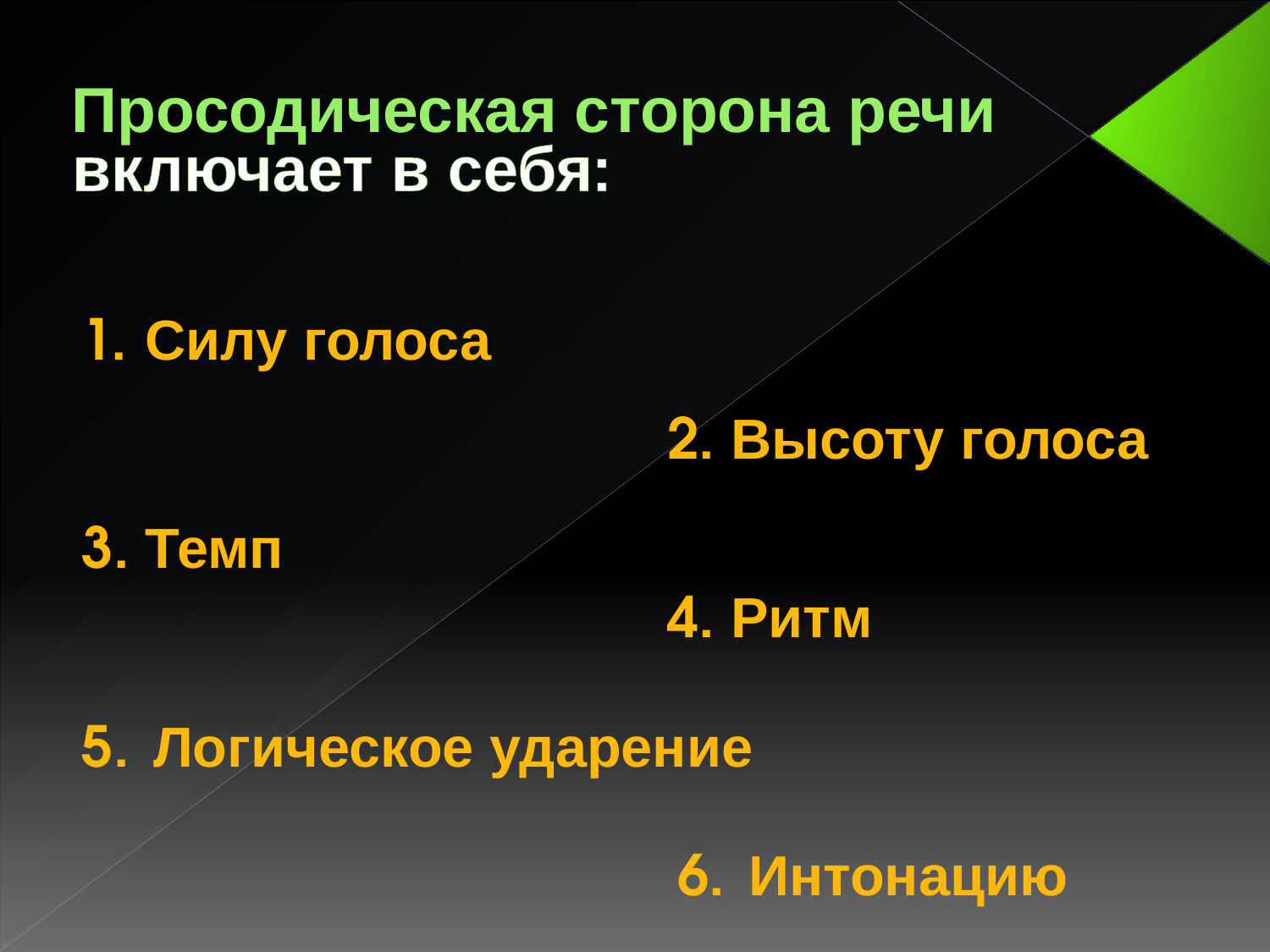

# Просодическая сторона речи включает в себя:
 Силу голоса
 Высоту голоса
 Темп
 Ритм
Логическое ударение
Интонацию